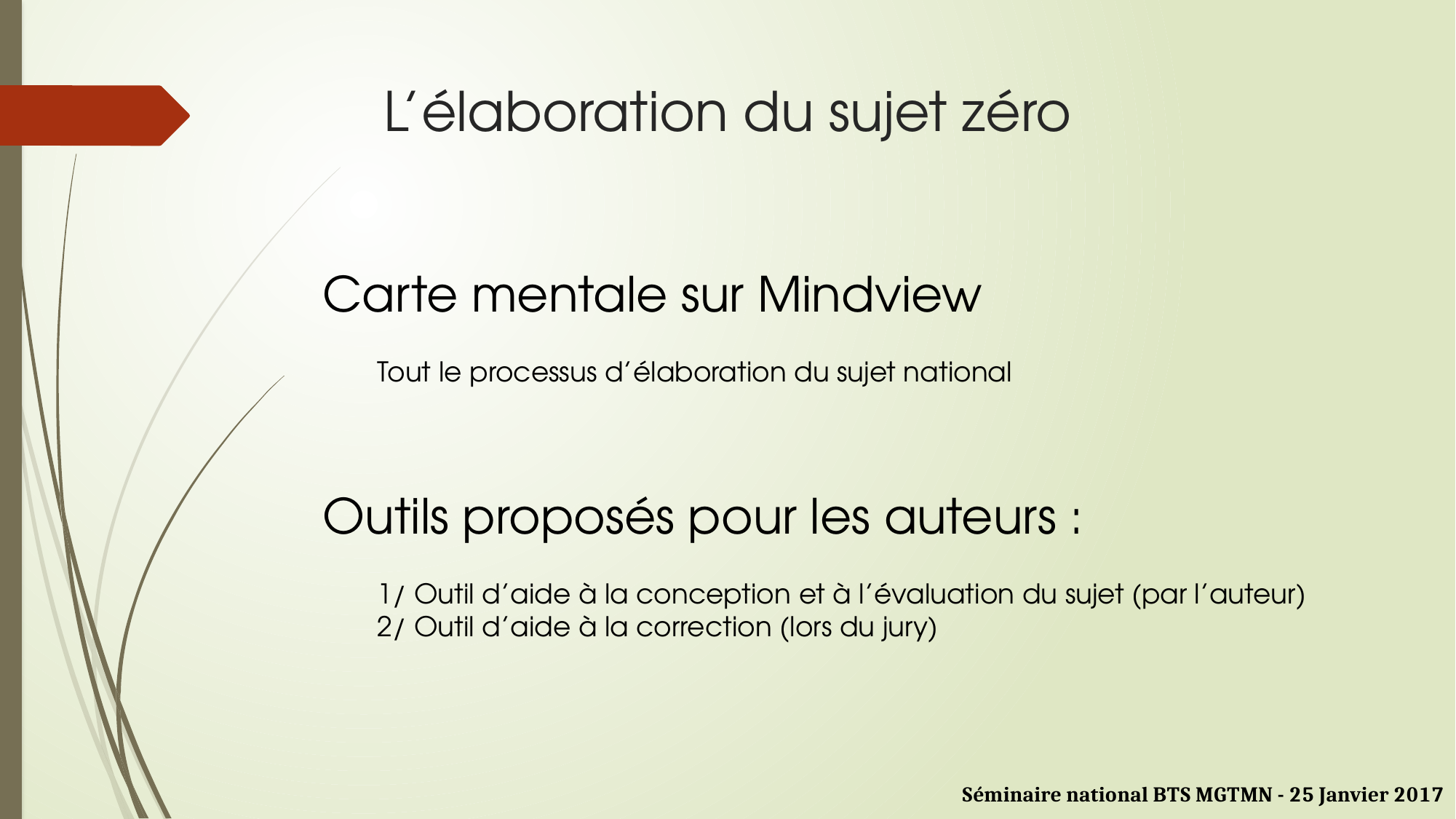

# L’élaboration du sujet zéro
Carte mentale sur Mindview

Tout le processus d’élaboration du sujet national

Outils proposés pour les auteurs :

1/ Outil d’aide à la conception et à l’évaluation du sujet (par l’auteur)
2/ Outil d’aide à la correction (lors du jury)
Séminaire national BTS MGTMN - 25 Janvier 2017